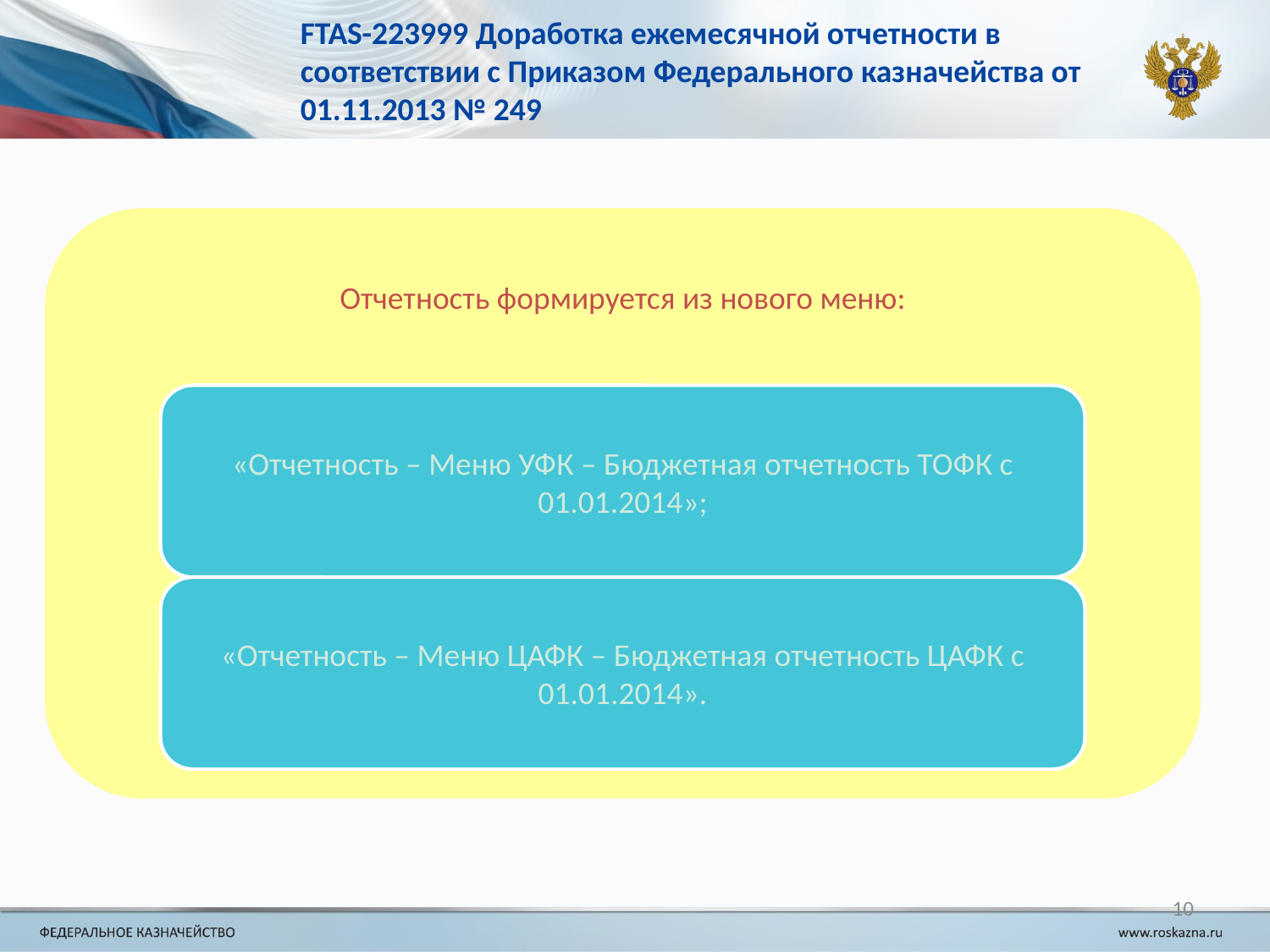

# FTAS-223999 Доработка ежемесячной отчетности в соответствии с Приказом Федерального казначейства от 01.11.2013 № 249
Отчетность формируется из нового меню:
«Отчетность – Меню УФК – Бюджетная отчетность ТОФК с 01.01.2014»;
«Отчетность – Меню ЦАФК – Бюджетная отчетность ЦАФК с 01.01.2014».
10